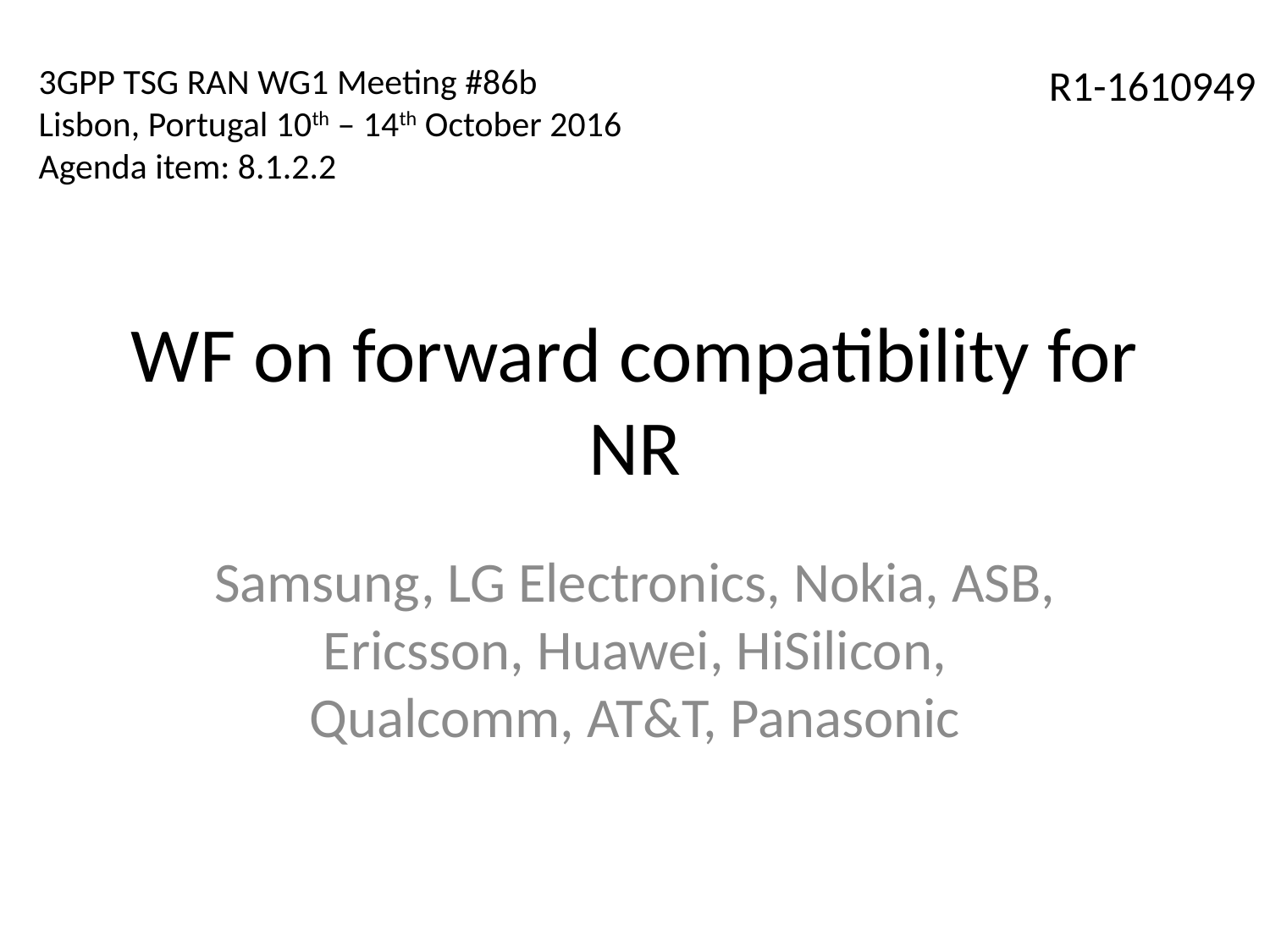

3GPP TSG RAN WG1 Meeting #86b
Lisbon, Portugal 10th – 14th October 2016
Agenda item: 8.1.2.2
R1-1610949
# WF on forward compatibility for NR
Samsung, LG Electronics, Nokia, ASB, Ericsson, Huawei, HiSilicon, Qualcomm, AT&T, Panasonic